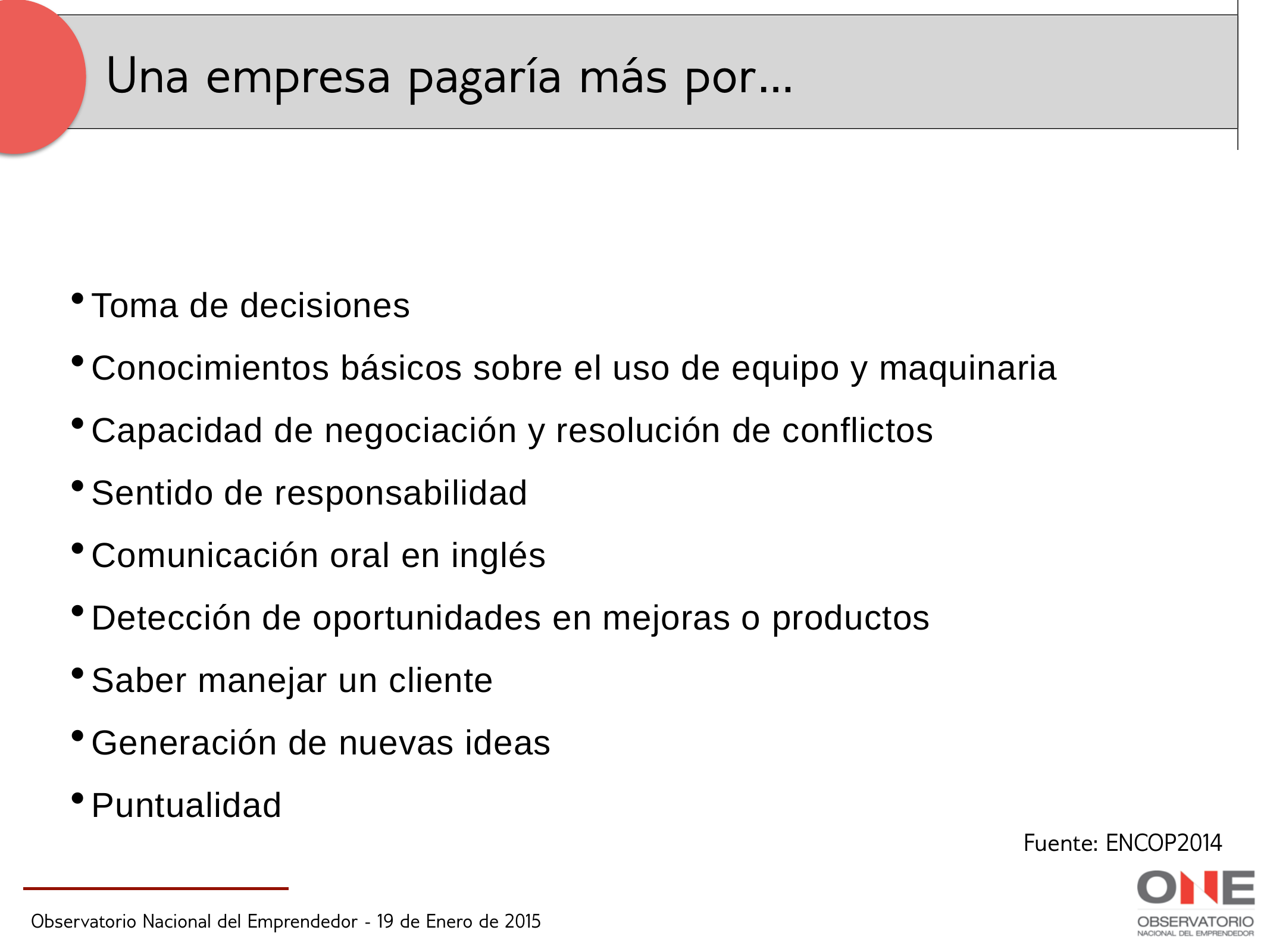

Una empresa pagaría más por…
Toma de decisiones
Conocimientos básicos sobre el uso de equipo y maquinaria
Capacidad de negociación y resolución de conflictos
Sentido de responsabilidad
Comunicación oral en inglés
Detección de oportunidades en mejoras o productos
Saber manejar un cliente
Generación de nuevas ideas
Puntualidad
Fuente: ENCOP2014